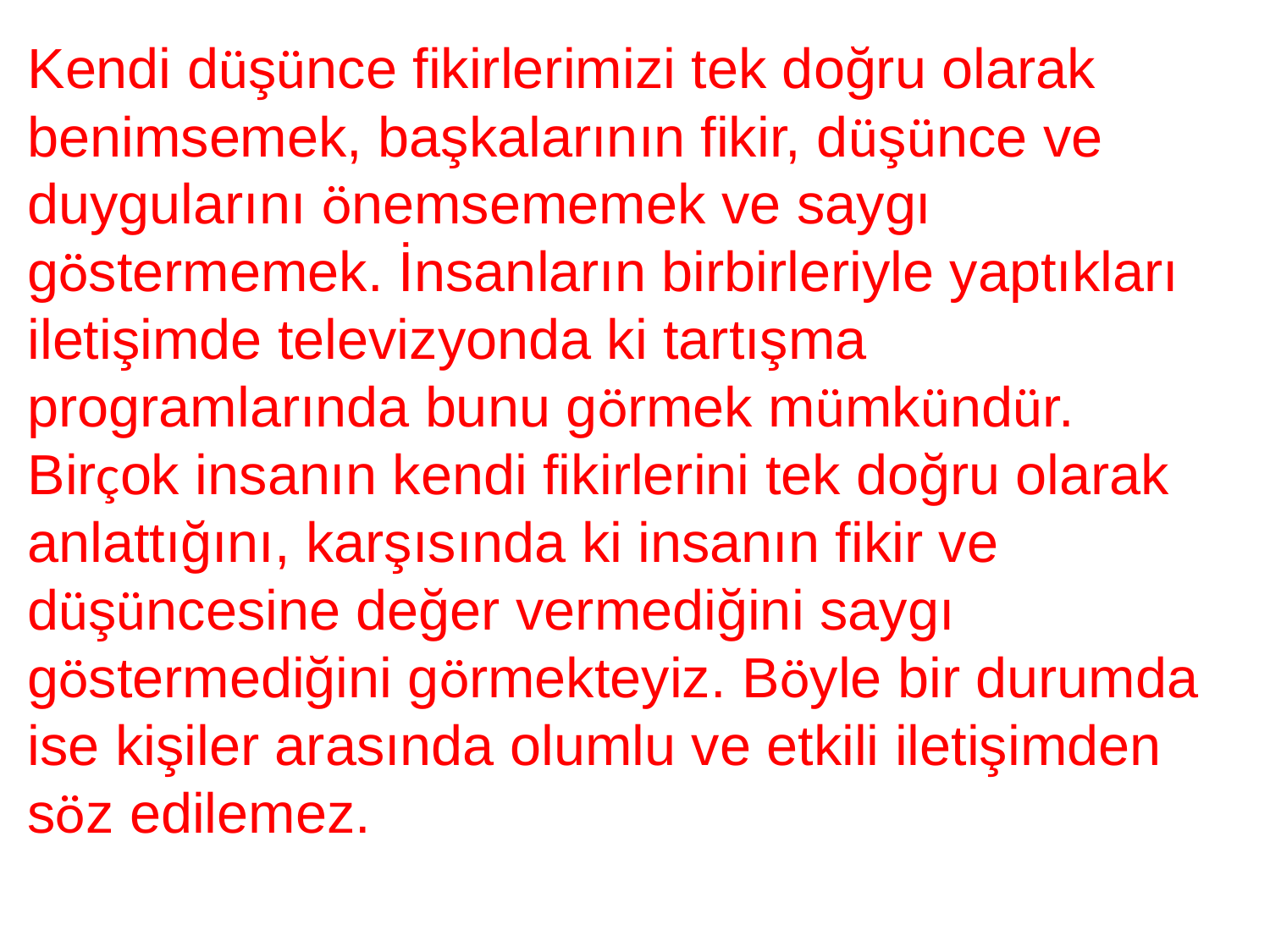

Kendi düşünce fikirlerimizi tek doğru olarak benimsemek, başkalarının fikir, düşünce ve duygularını önemsememek ve saygı göstermemek. İnsanların birbirleriyle yaptıkları iletişimde televizyonda ki tartışma programlarında bunu görmek mümkündür. Birçok insanın kendi fikirlerini tek doğru olarak anlattığını, karşısında ki insanın fikir ve düşüncesine değer vermediğini saygı göstermediğini görmekteyiz. Böyle bir durumda ise kişiler arasında olumlu ve etkili iletişimden söz edilemez.